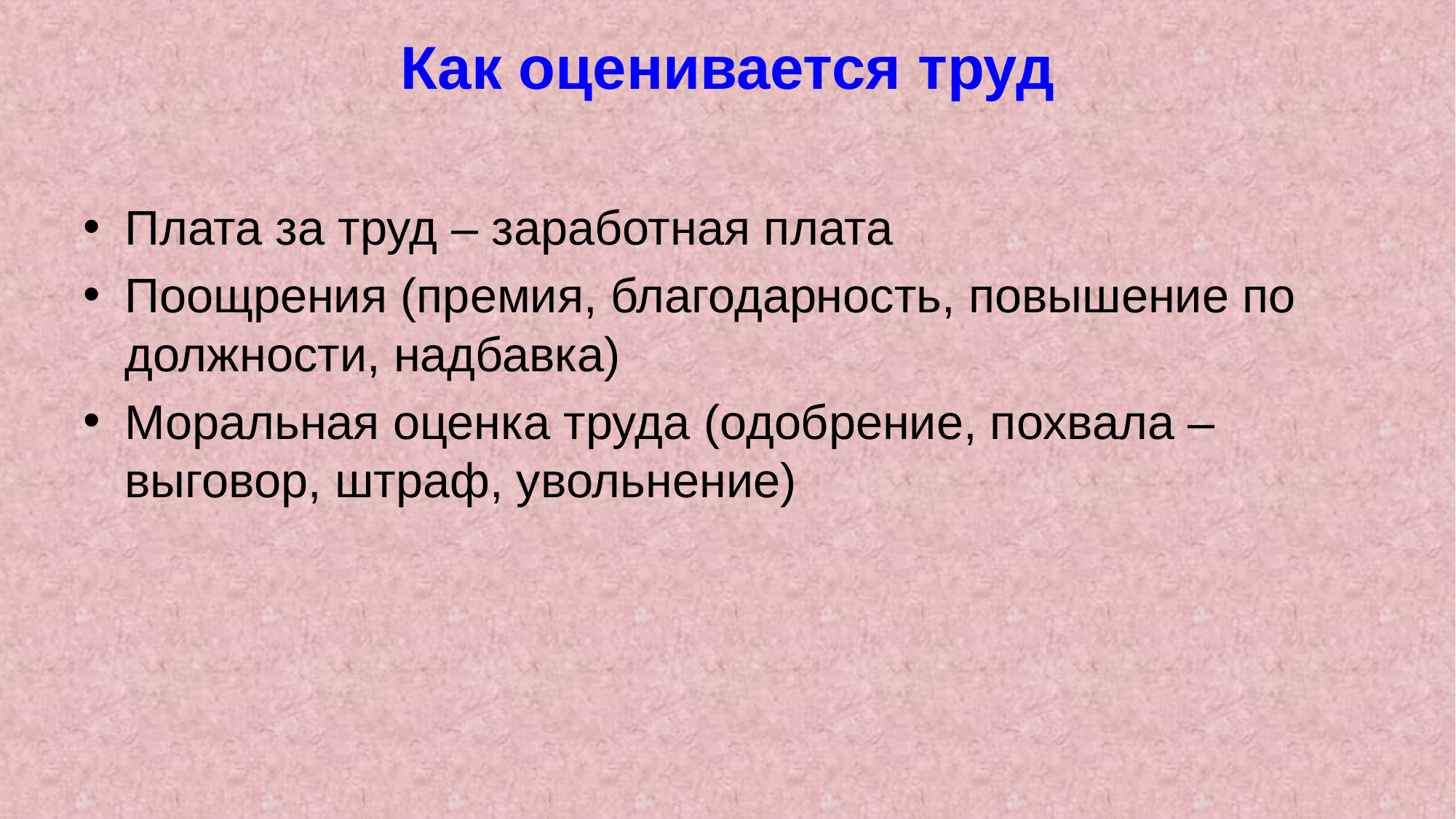

# Как оценивается труд
Плата за труд – заработная плата
Поощрения (премия, благодарность, повышение по должности, надбавка)
Моральная оценка труда (одобрение, похвала – выговор, штраф, увольнение)